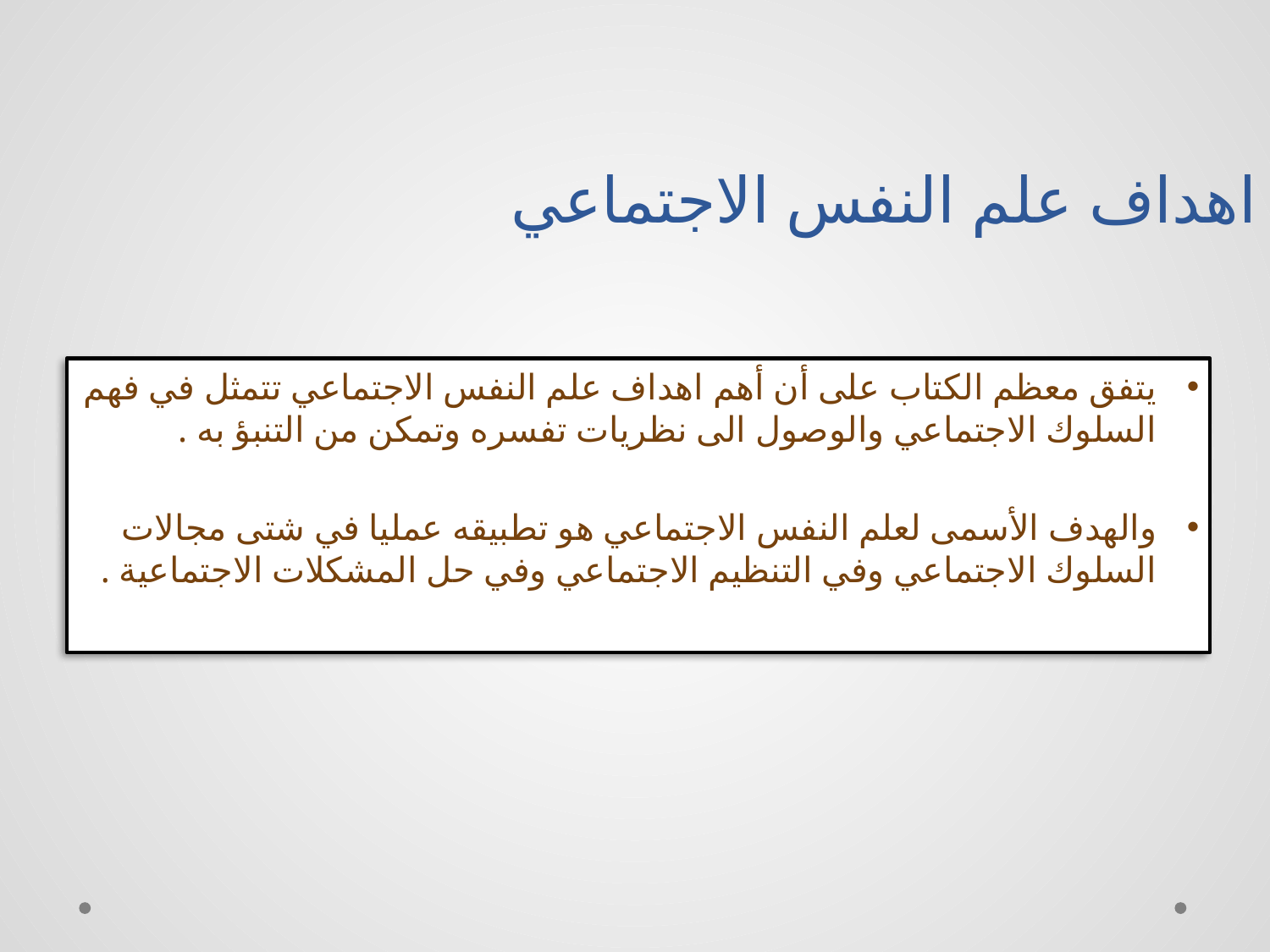

# اهداف علم النفس الاجتماعي
يتفق معظم الكتاب على أن أهم اهداف علم النفس الاجتماعي تتمثل في فهم السلوك الاجتماعي والوصول الى نظريات تفسره وتمكن من التنبؤ به .

والهدف الأسمى لعلم النفس الاجتماعي هو تطبيقه عمليا في شتى مجالات السلوك الاجتماعي وفي التنظيم الاجتماعي وفي حل المشكلات الاجتماعية .